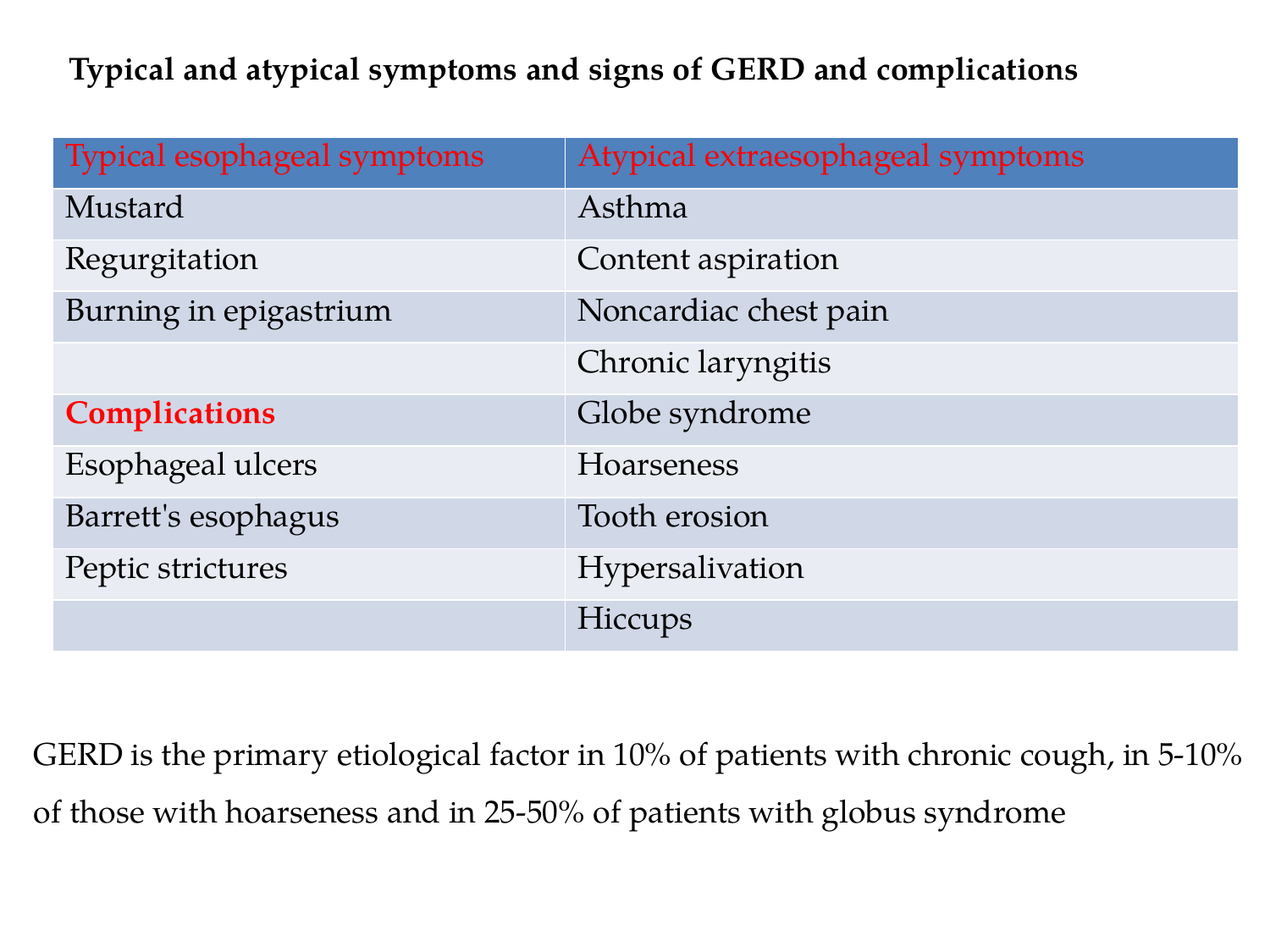

Typical and atypical symptoms and signs of GERD and complications

| Typical esophageal symptoms | Atypical extraesophageal symptoms |
| --- | --- |
| Mustard | Asthma |
| Regurgitation | Content aspiration |
| Burning in epigastrium | Noncardiac chest pain |
|  | Chronic laryngitis |
| Complications | Globe syndrome |
| Esophageal ulcers | Hoarseness |
| Barrett's esophagus | Tooth erosion |
| Peptic strictures | Hypersalivation |
|  | Hiccups |
GERD is the primary etiological factor in 10% of patients with chronic cough, in 5-10% of those with hoarseness and in 25-50% of patients with globus syndrome